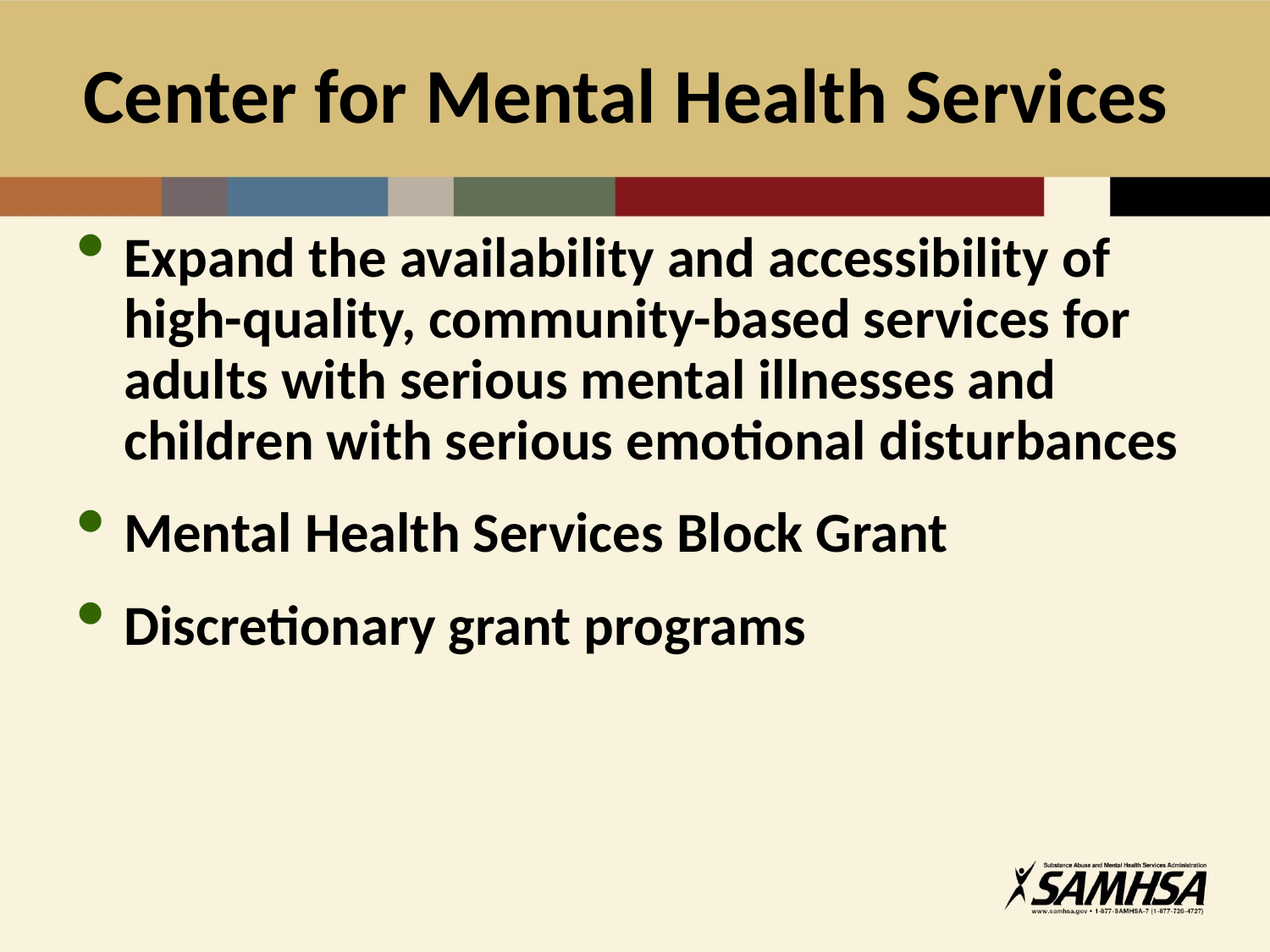

# Center for Mental Health Services
Expand the availability and accessibility of high-quality, community-based services for adults with serious mental illnesses and children with serious emotional disturbances
Mental Health Services Block Grant
Discretionary grant programs